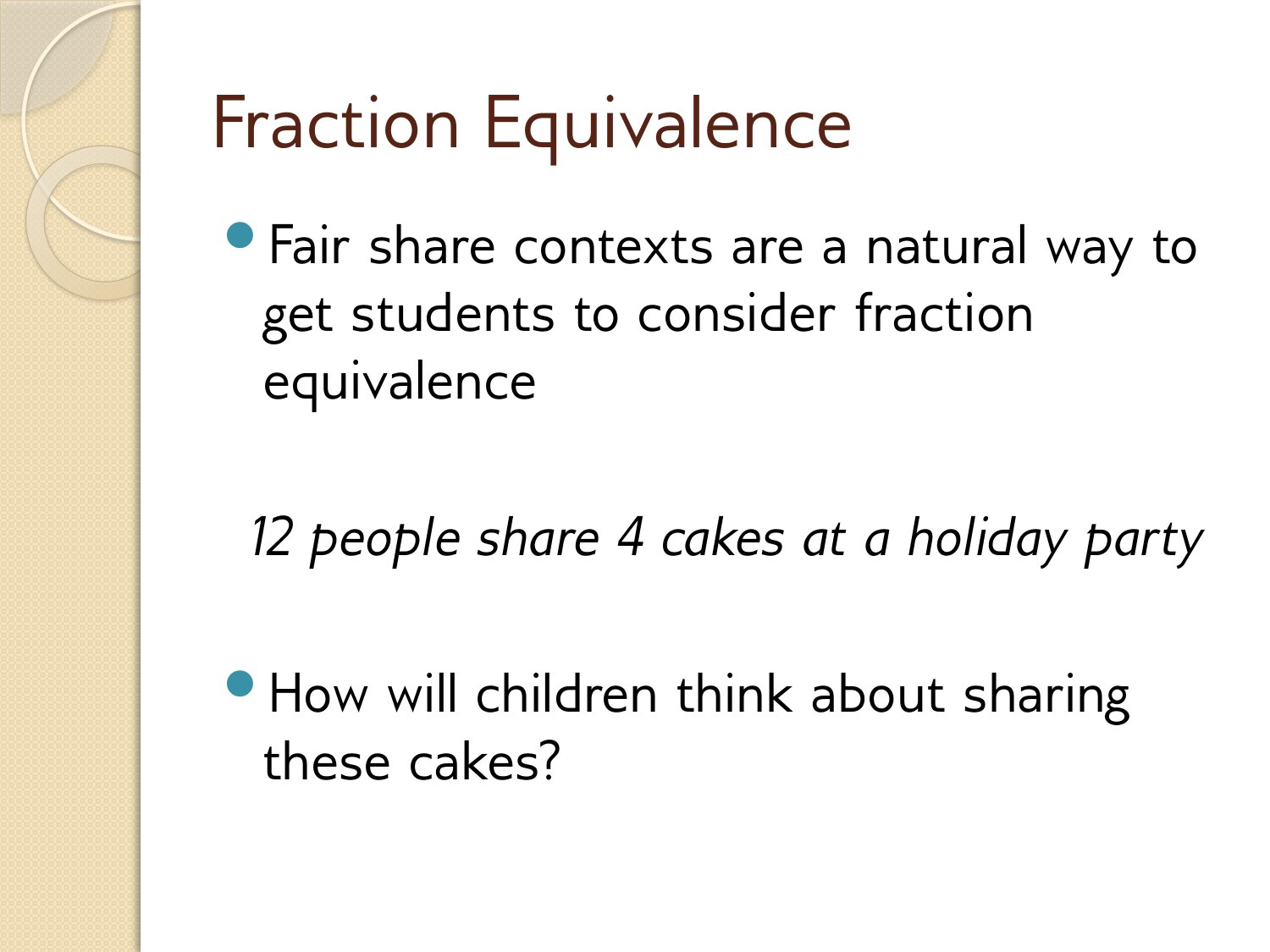

# Fraction Equivalence
Fair share contexts are a natural way to get students to consider fraction equivalence

12 people share 4 cakes at a holiday party

How will children think about sharing these cakes?